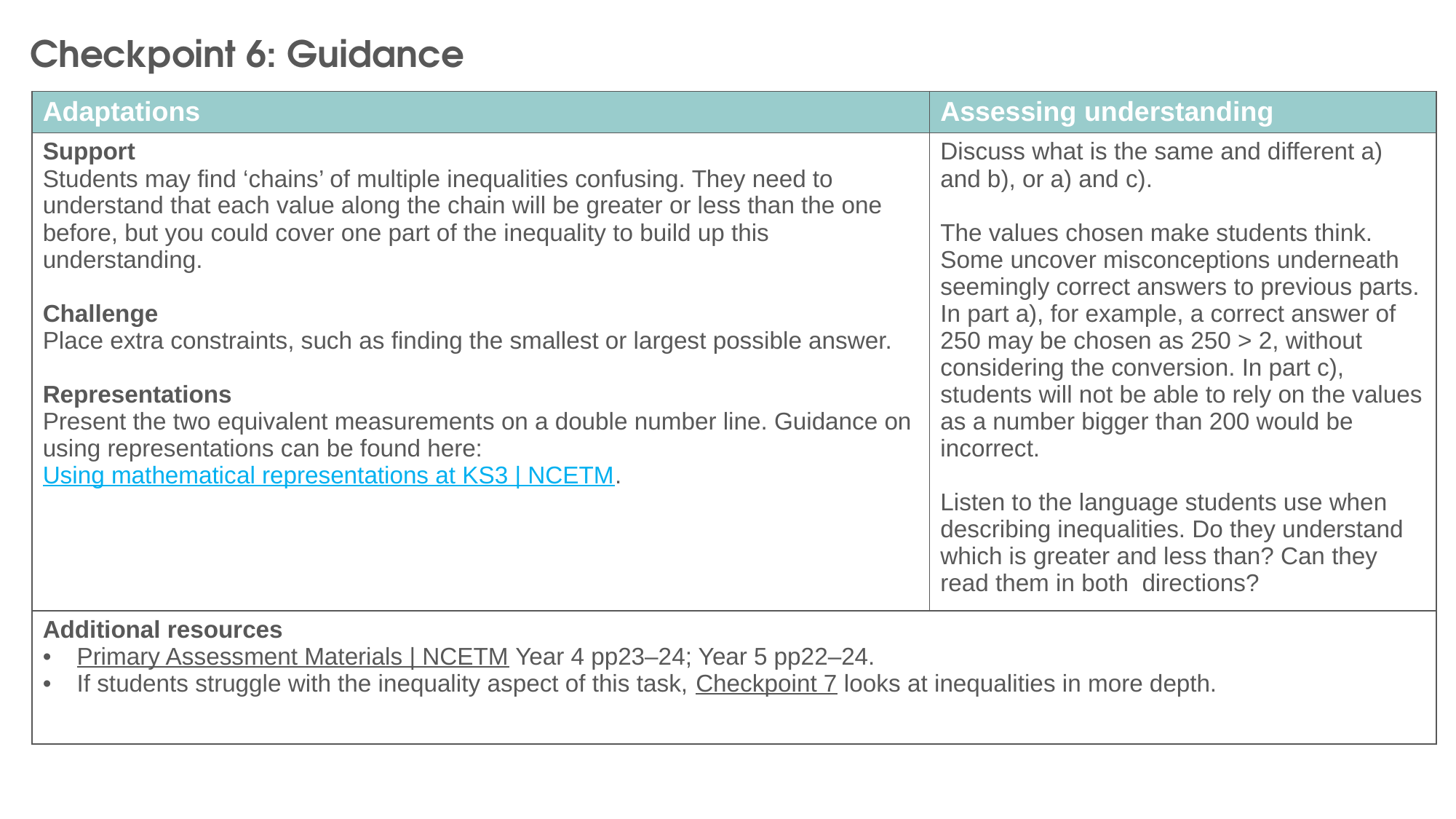

Checkpoint 6: Guidance
| Adaptations | Assessing understanding |
| --- | --- |
| Support Students may find ‘chains’ of multiple inequalities confusing. They need to understand that each value along the chain will be greater or less than the one before, but you could cover one part of the inequality to build up this understanding. Challenge Place extra constraints, such as finding the smallest or largest possible answer. Representations Present the two equivalent measurements on a double number line. Guidance on using representations can be found here: Using mathematical representations at KS3 | NCETM. | Discuss what is the same and different a) and b), or a) and c). The values chosen make students think. Some uncover misconceptions underneath seemingly correct answers to previous parts. In part a), for example, a correct answer of 250 may be chosen as 250 > 2, without considering the conversion. In part c), students will not be able to rely on the values as a number bigger than 200 would be incorrect. Listen to the language students use when describing inequalities. Do they understand which is greater and less than? Can they read them in both directions? |
| Additional resources Primary Assessment Materials | NCETM Year 4 pp23–24; Year 5 pp22–24. If students struggle with the inequality aspect of this task, Checkpoint 7 looks at inequalities in more depth. |  |